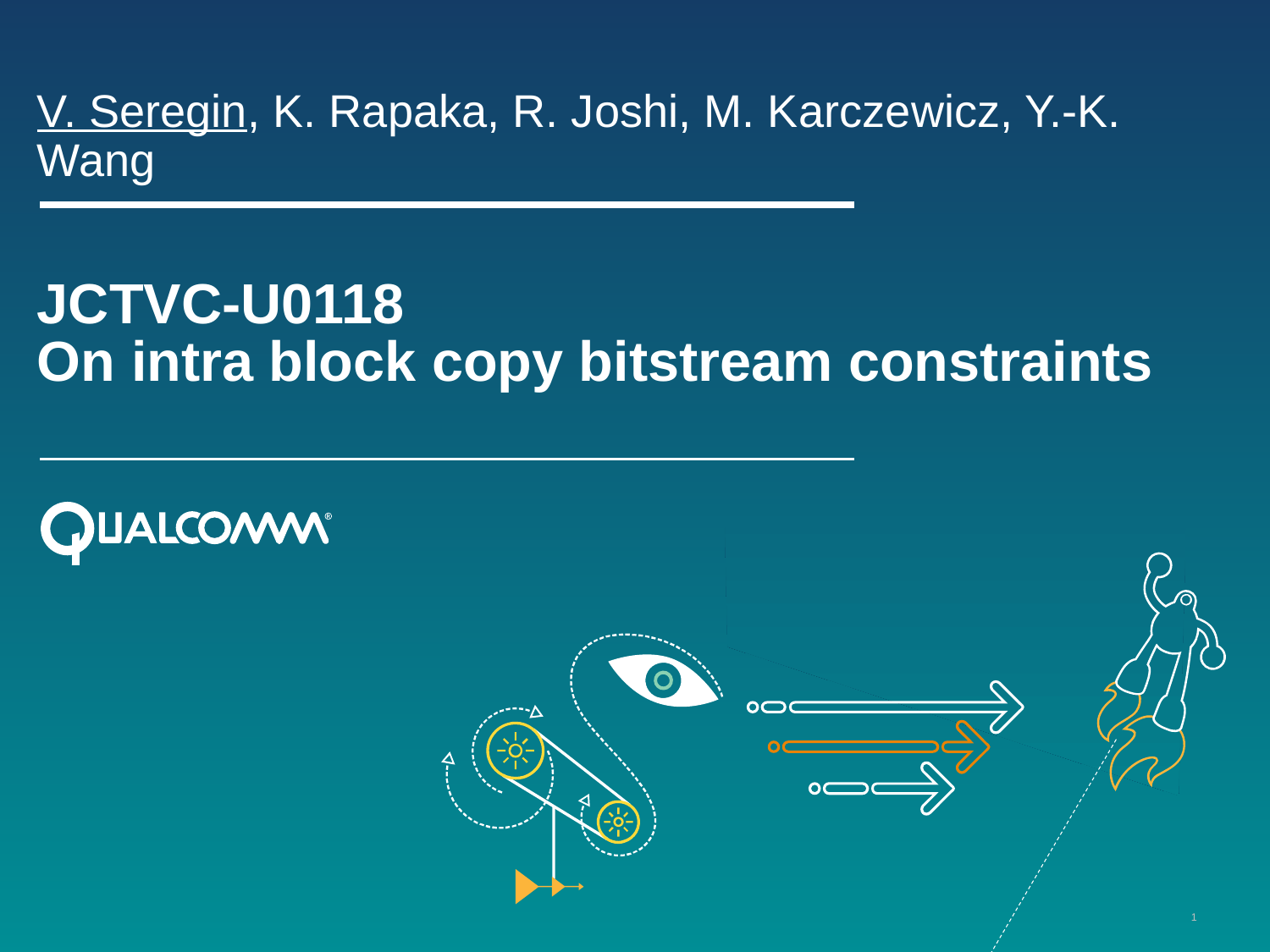

V. Seregin, K. Rapaka, R. Joshi, M. Karczewicz, Y.-K. Wang
# JCTVC-U0118 On intra block copy bitstream constraints